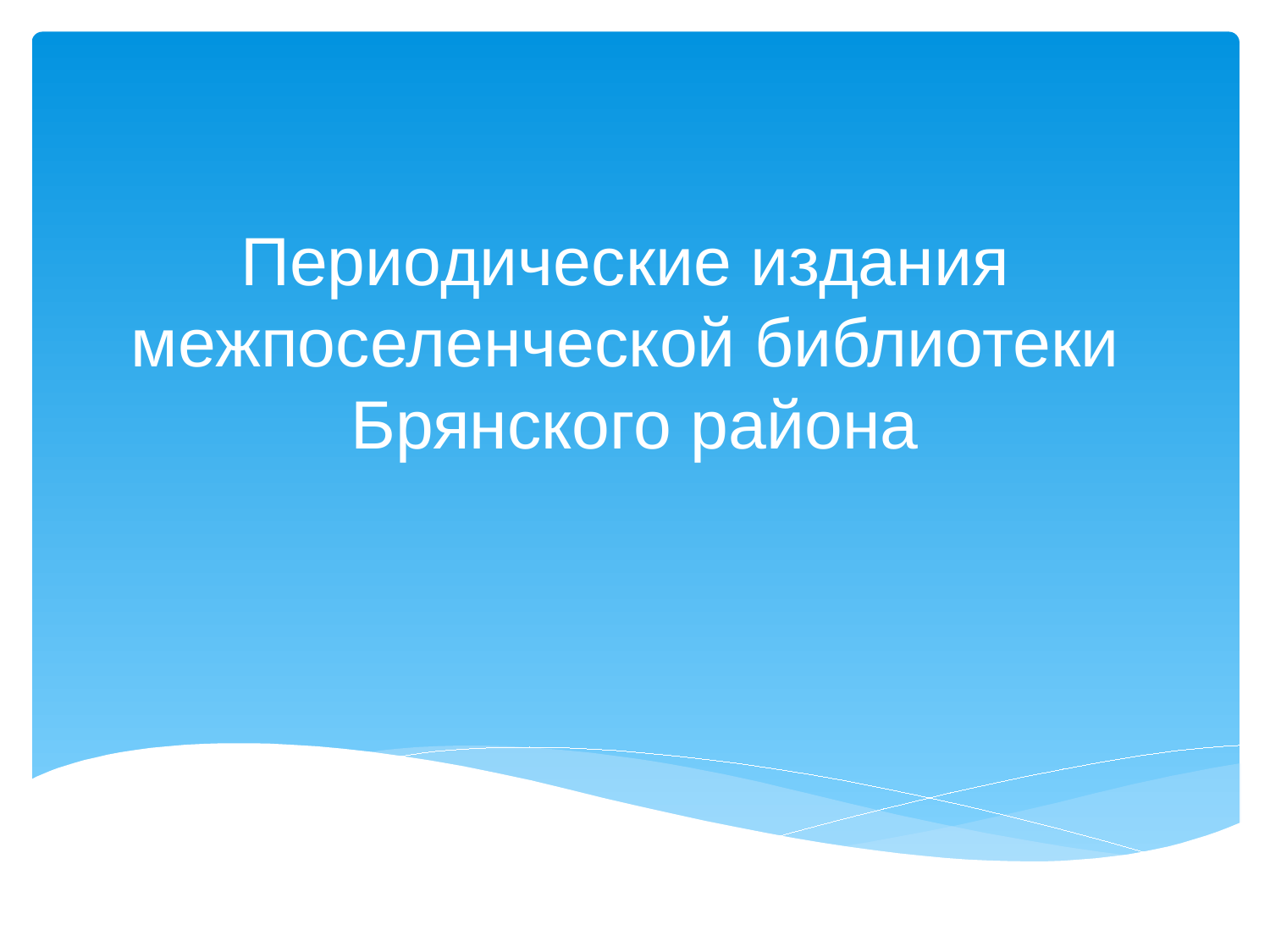

# Периодические издания межпоселенческой библиотеки Брянского района